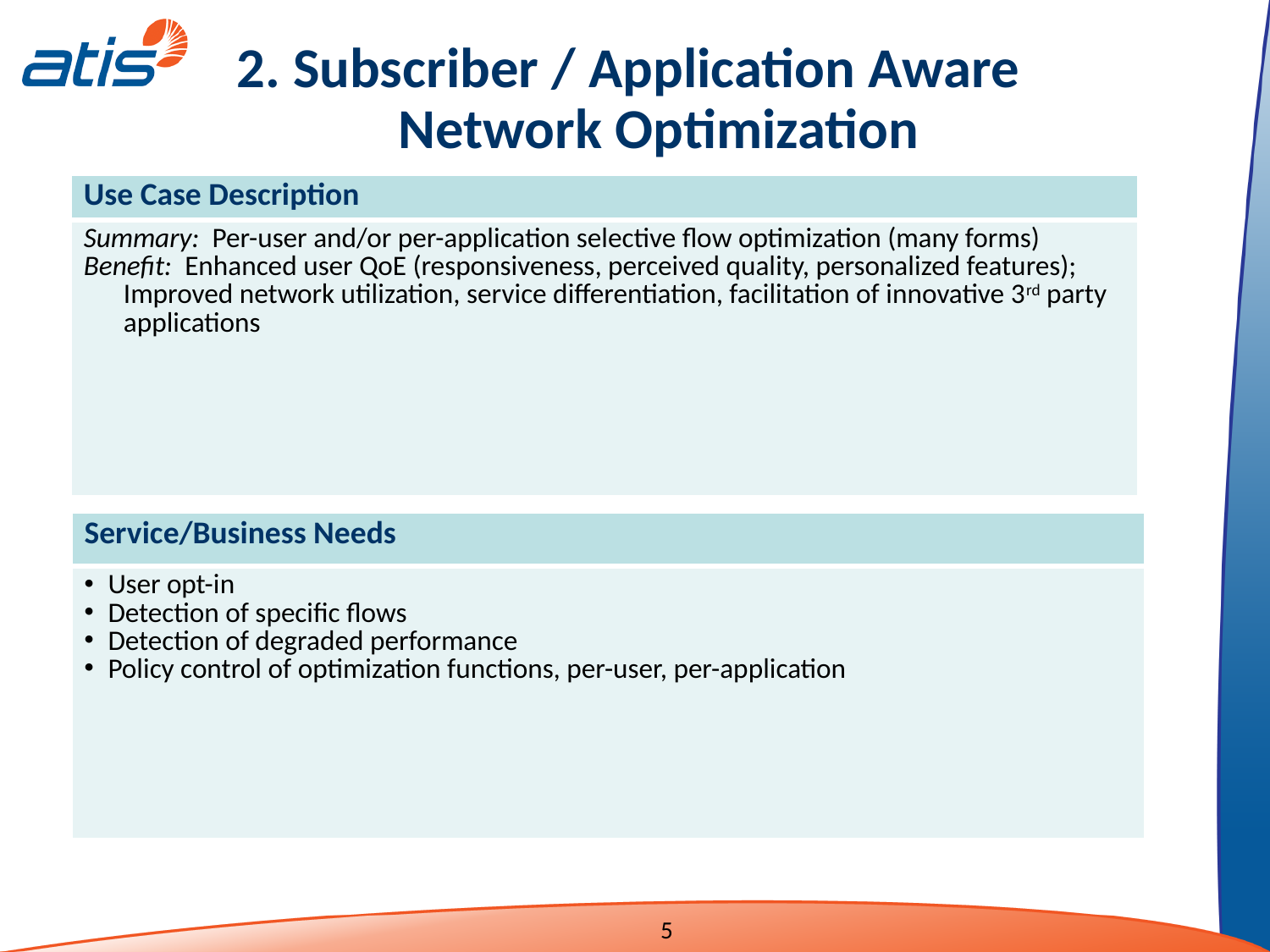

2. Subscriber / Application Aware
Network Optimization
| Use Case Description |
| --- |
| Summary: Per-user and/or per-application selective flow optimization (many forms) Benefit: Enhanced user QoE (responsiveness, perceived quality, personalized features); Improved network utilization, service differentiation, facilitation of innovative 3rd party applications |
| Service/Business Needs |
| --- |
| User opt-in Detection of specific flows Detection of degraded performance Policy control of optimization functions, per-user, per-application |
5